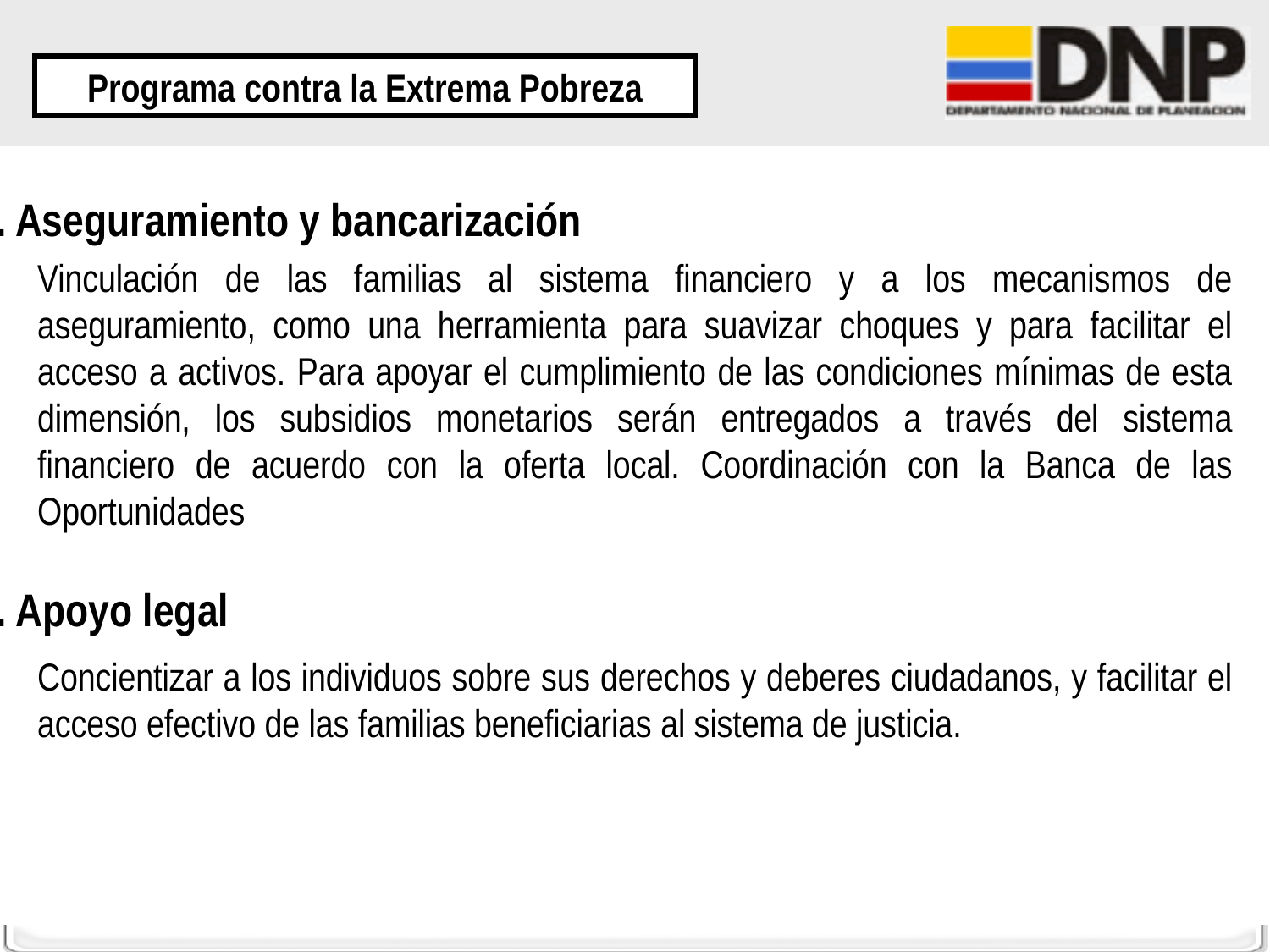

Programa contra la Extrema Pobreza
8. Aseguramiento y bancarización
Vinculación de las familias al sistema financiero y a los mecanismos de aseguramiento, como una herramienta para suavizar choques y para facilitar el acceso a activos. Para apoyar el cumplimiento de las condiciones mínimas de esta dimensión, los subsidios monetarios serán entregados a través del sistema financiero de acuerdo con la oferta local. Coordinación con la Banca de las Oportunidades
9. Apoyo legal
Concientizar a los individuos sobre sus derechos y deberes ciudadanos, y facilitar el acceso efectivo de las familias beneficiarias al sistema de justicia.